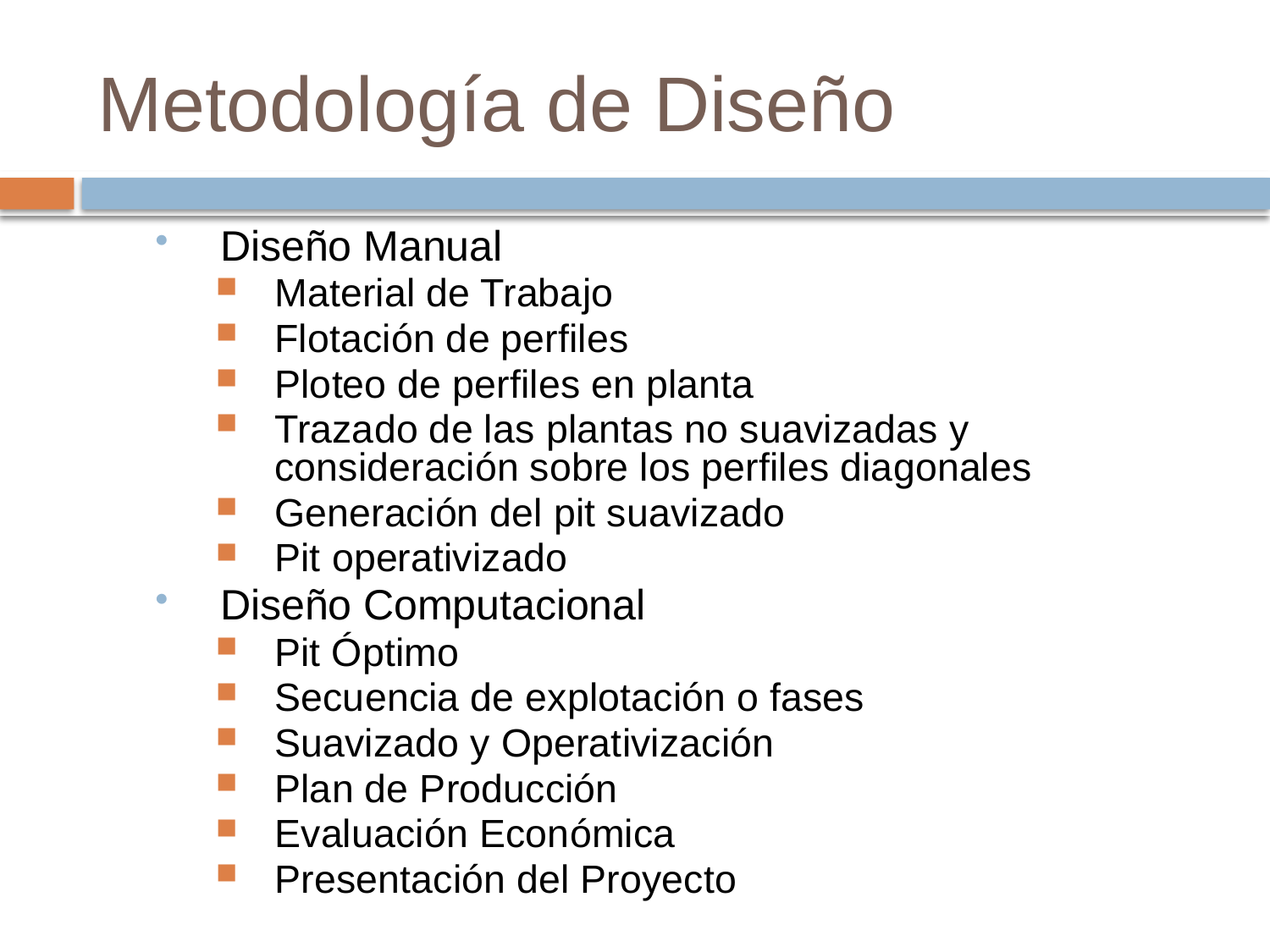

# Metodología de Diseño
Diseño Manual
Material de Trabajo
Flotación de perfiles
Ploteo de perfiles en planta
Trazado de las plantas no suavizadas y consideración sobre los perfiles diagonales
Generación del pit suavizado
Pit operativizado
Diseño Computacional
Pit Óptimo
Secuencia de explotación o fases
Suavizado y Operativización
Plan de Producción
Evaluación Económica
Presentación del Proyecto